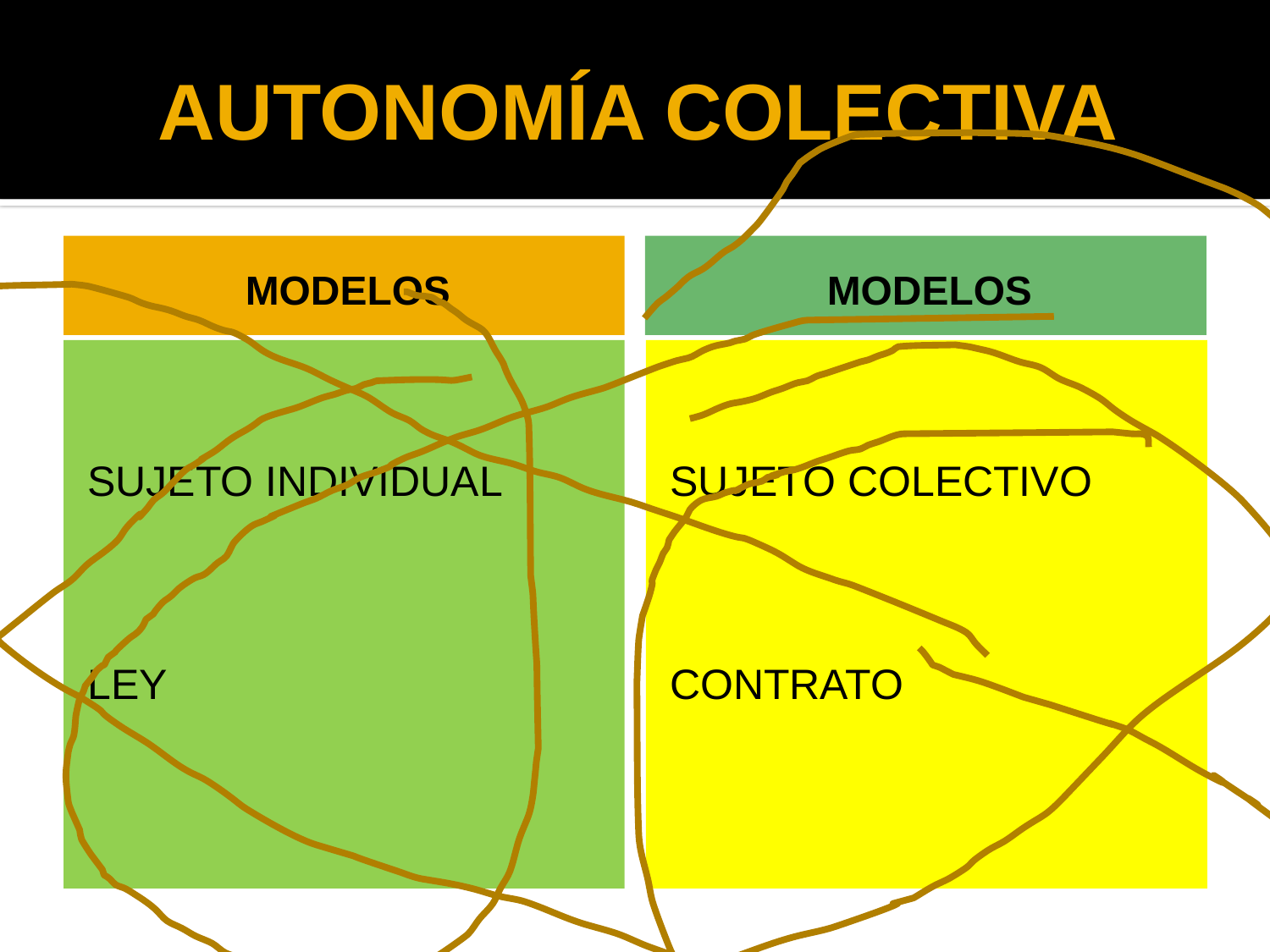

# AUTONOMÍA COLECTIVA

MODELOS
MODELOS

SUJETO INDIVIDUAL

LEY

SUJETO COLECTIVO

CONTRATO